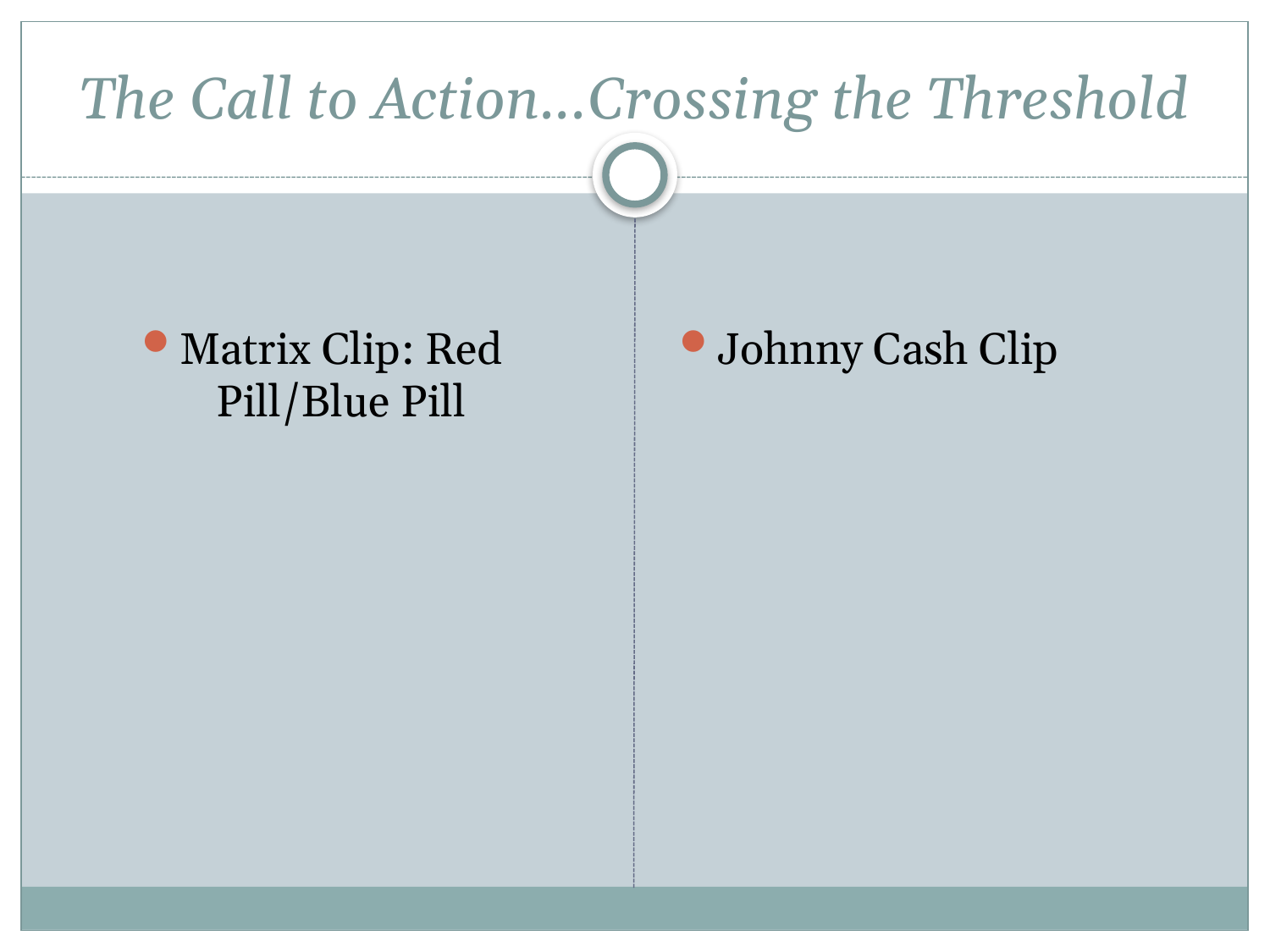

# The Call to Action...Crossing the Threshold

Matrix Clip: Red Pill/Blue Pill

Johnny Cash Clip